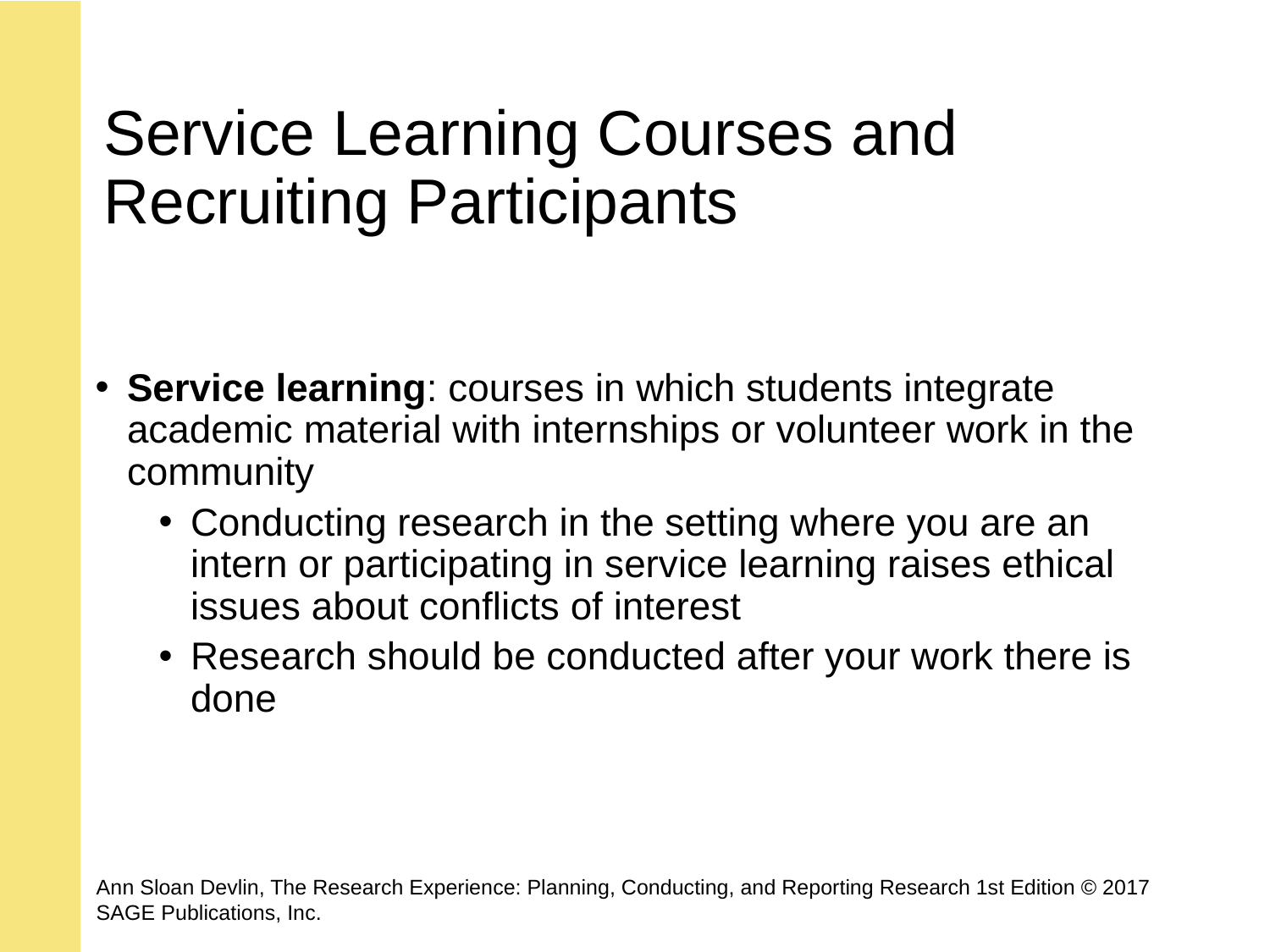

# Service Learning Courses and Recruiting Participants
Service learning: courses in which students integrate academic material with internships or volunteer work in the community
Conducting research in the setting where you are an intern or participating in service learning raises ethical issues about conflicts of interest
Research should be conducted after your work there is done